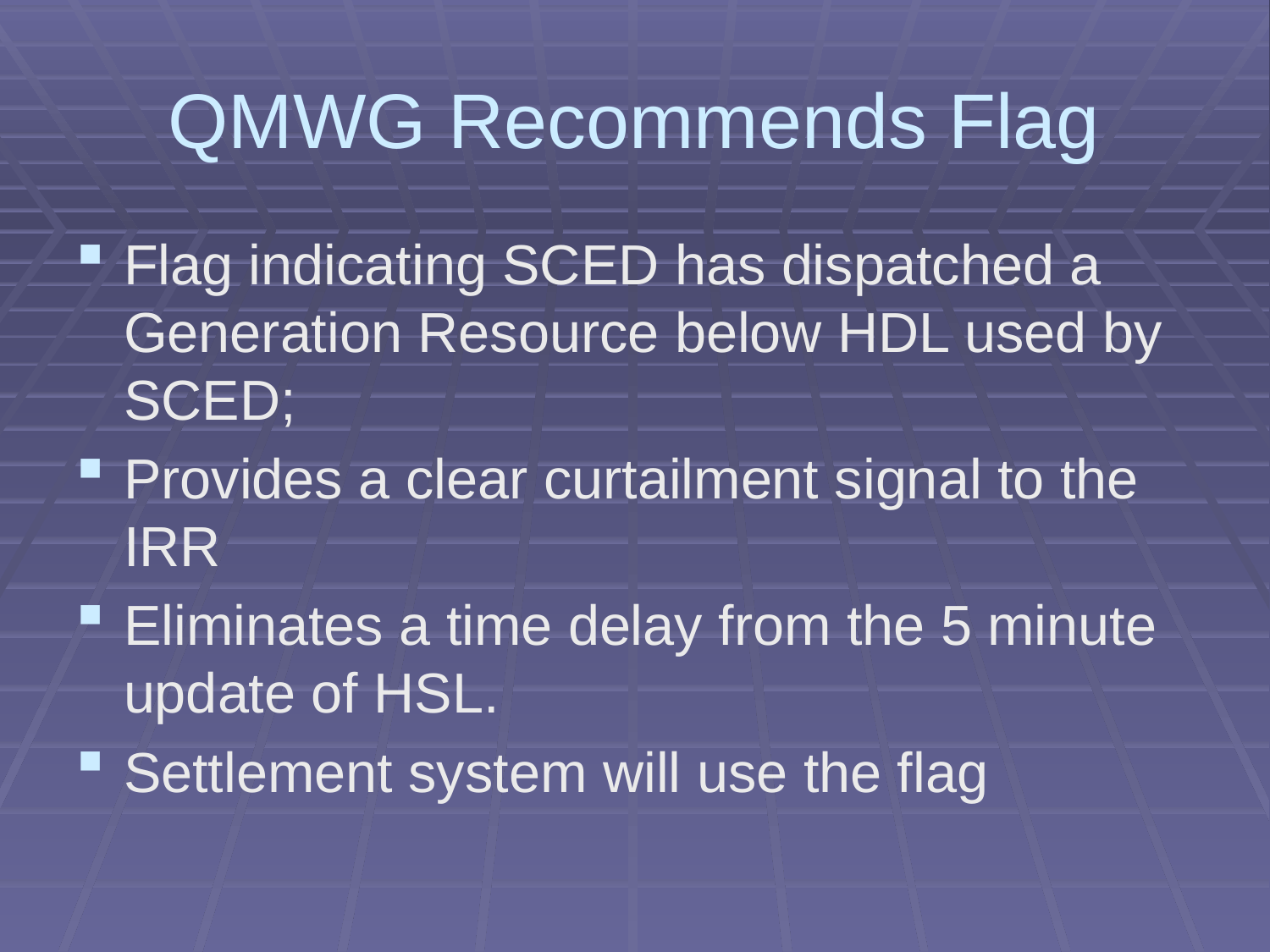

# QMWG Recommends Flag
Flag indicating SCED has dispatched a Generation Resource below HDL used by SCED;
Provides a clear curtailment signal to the IRR
Eliminates a time delay from the 5 minute update of HSL.
Settlement system will use the flag